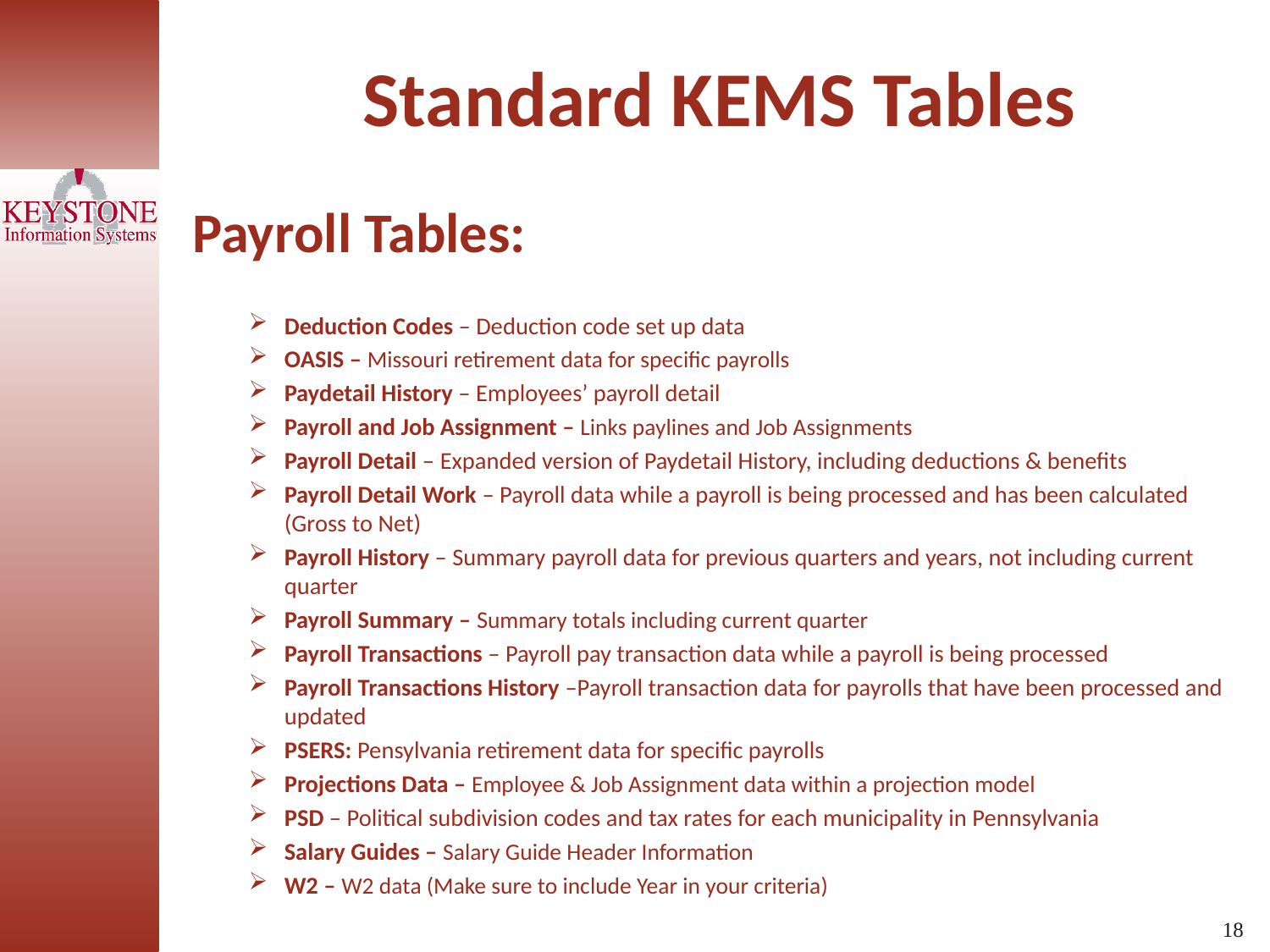

Standard KEMS Tables
Payroll Tables:

Deduction Codes – Deduction code set up data
OASIS – Missouri retirement data for specific payrolls
Paydetail History – Employees’ payroll detail
Payroll and Job Assignment – Links paylines and Job Assignments
Payroll Detail – Expanded version of Paydetail History, including deductions & benefits
Payroll Detail Work – Payroll data while a payroll is being processed and has been calculated (Gross to Net)
Payroll History – Summary payroll data for previous quarters and years, not including current quarter
Payroll Summary – Summary totals including current quarter
Payroll Transactions – Payroll pay transaction data while a payroll is being processed
Payroll Transactions History –Payroll transaction data for payrolls that have been processed and updated
PSERS: Pensylvania retirement data for specific payrolls
Projections Data – Employee & Job Assignment data within a projection model
PSD – Political subdivision codes and tax rates for each municipality in Pennsylvania
Salary Guides – Salary Guide Header Information
W2 – W2 data (Make sure to include Year in your criteria)
18